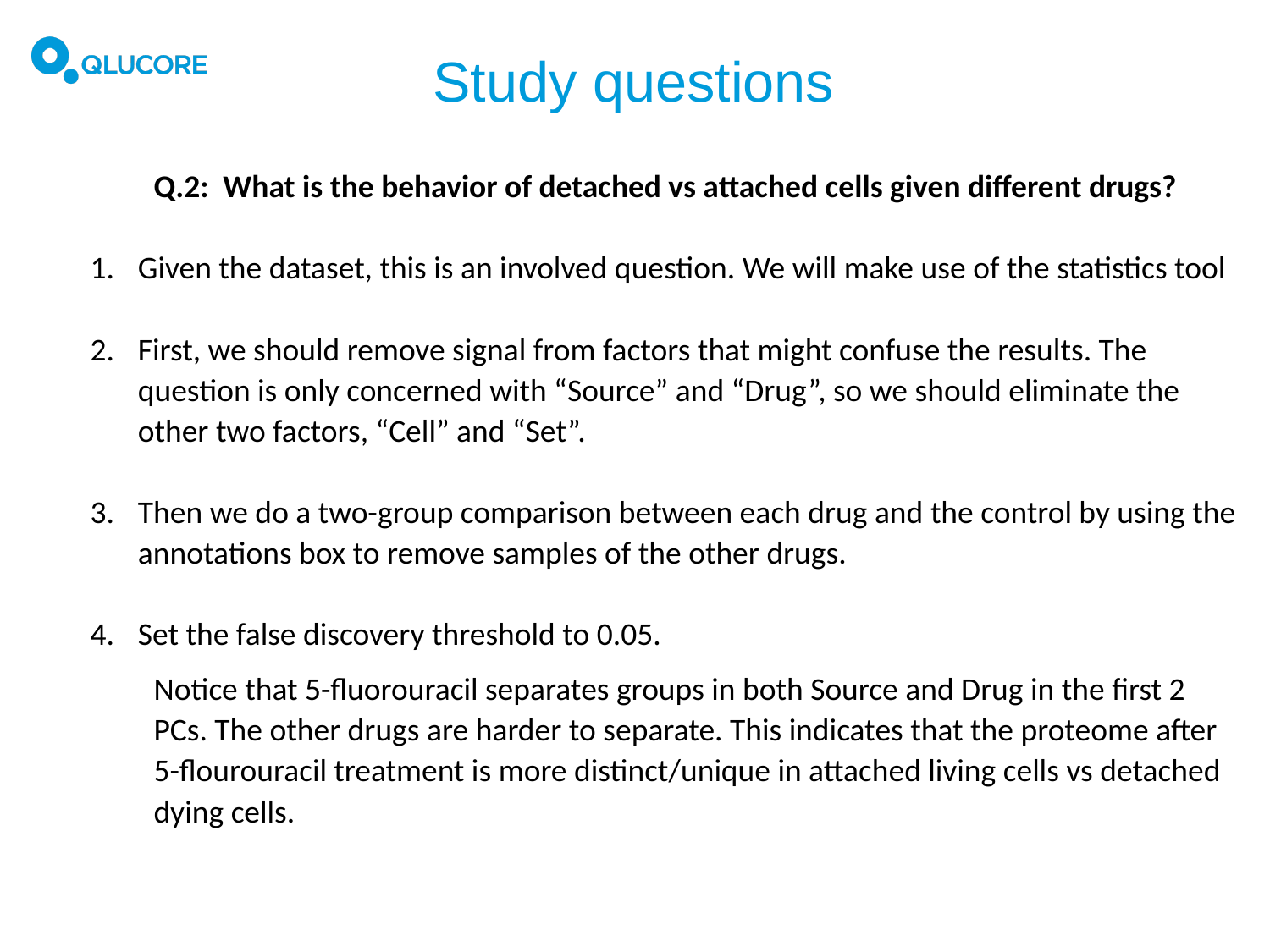

# Study questions

Q.2:  What is the behavior of detached vs attached cells given different drugs?

Given the dataset, this is an involved question. We will make use of the statistics tool

First, we should remove signal from factors that might confuse the results. The question is only concerned with “Source” and “Drug”, so we should eliminate the other two factors, “Cell” and “Set”.

Then we do a two-group comparison between each drug and the control by using the annotations box to remove samples of the other drugs.

Set the false discovery threshold to 0.05.
Notice that 5-fluorouracil separates groups in both Source and Drug in the first 2 PCs. The other drugs are harder to separate. This indicates that the proteome after 5-flourouracil treatment is more distinct/unique in attached living cells vs detached dying cells.